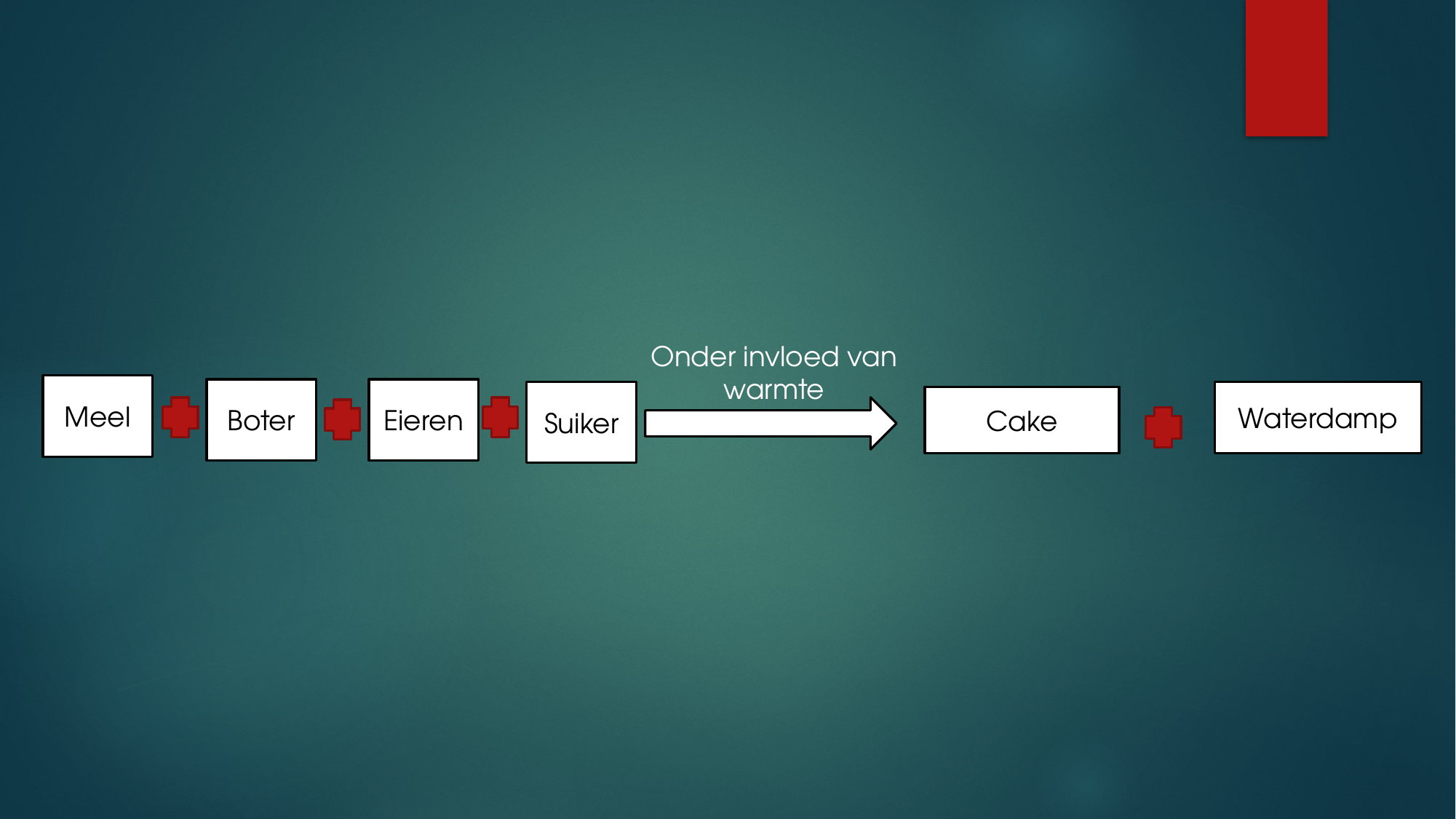

#
Onder invloed van warmte
Meel
Boter
Eieren
Suiker
Waterdamp
Cake